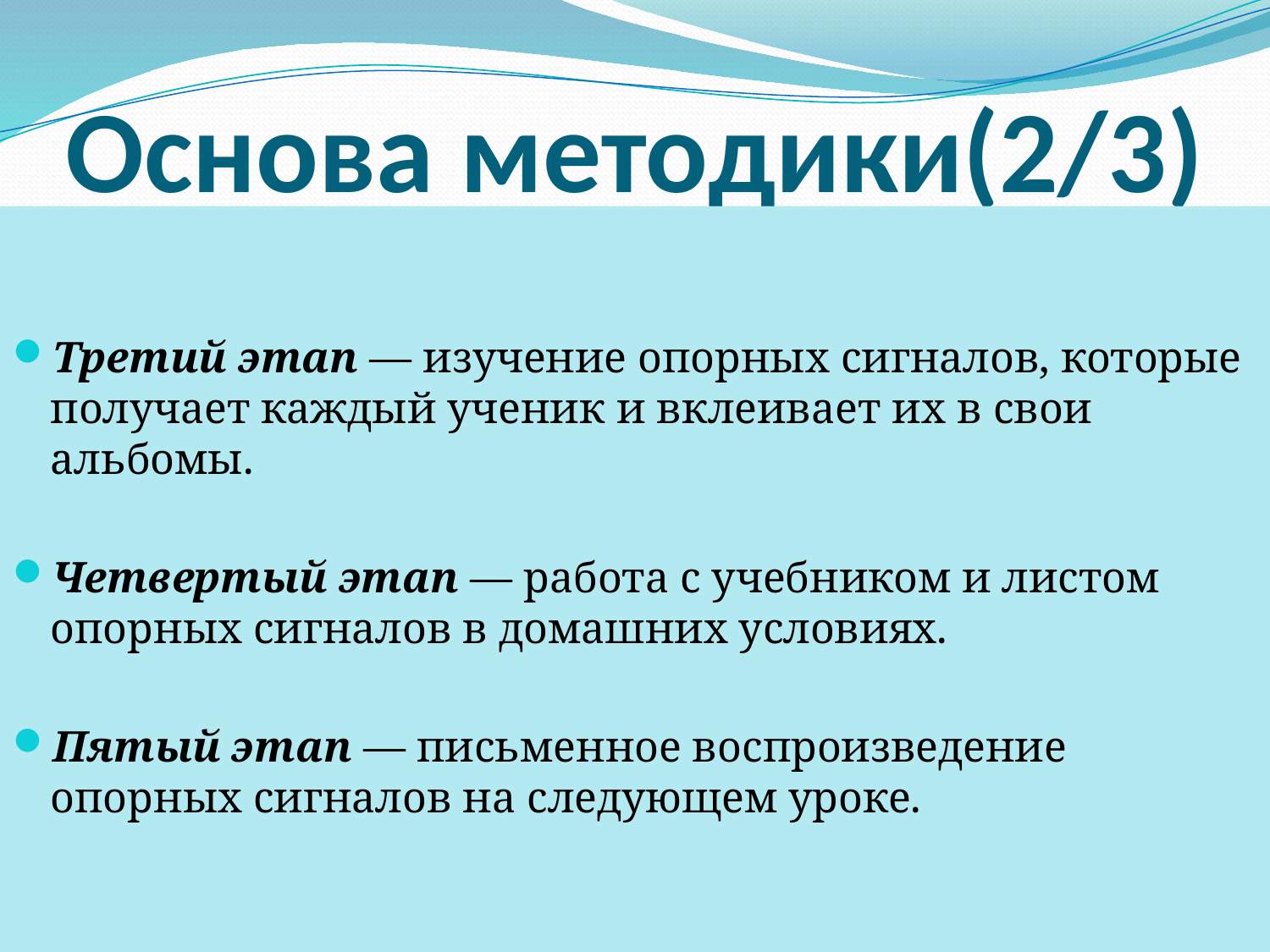

# Основа методики(2/3)

Третий этап — изучение опорных сигналов, которые получает каждый ученик и вклеивает их в свои альбомы.

Четвертый этап — работа с учебником и листом опорных сигналов в домашних условиях.

Пятый этап — письменное воспроизведение опорных сигналов на следующем уроке.